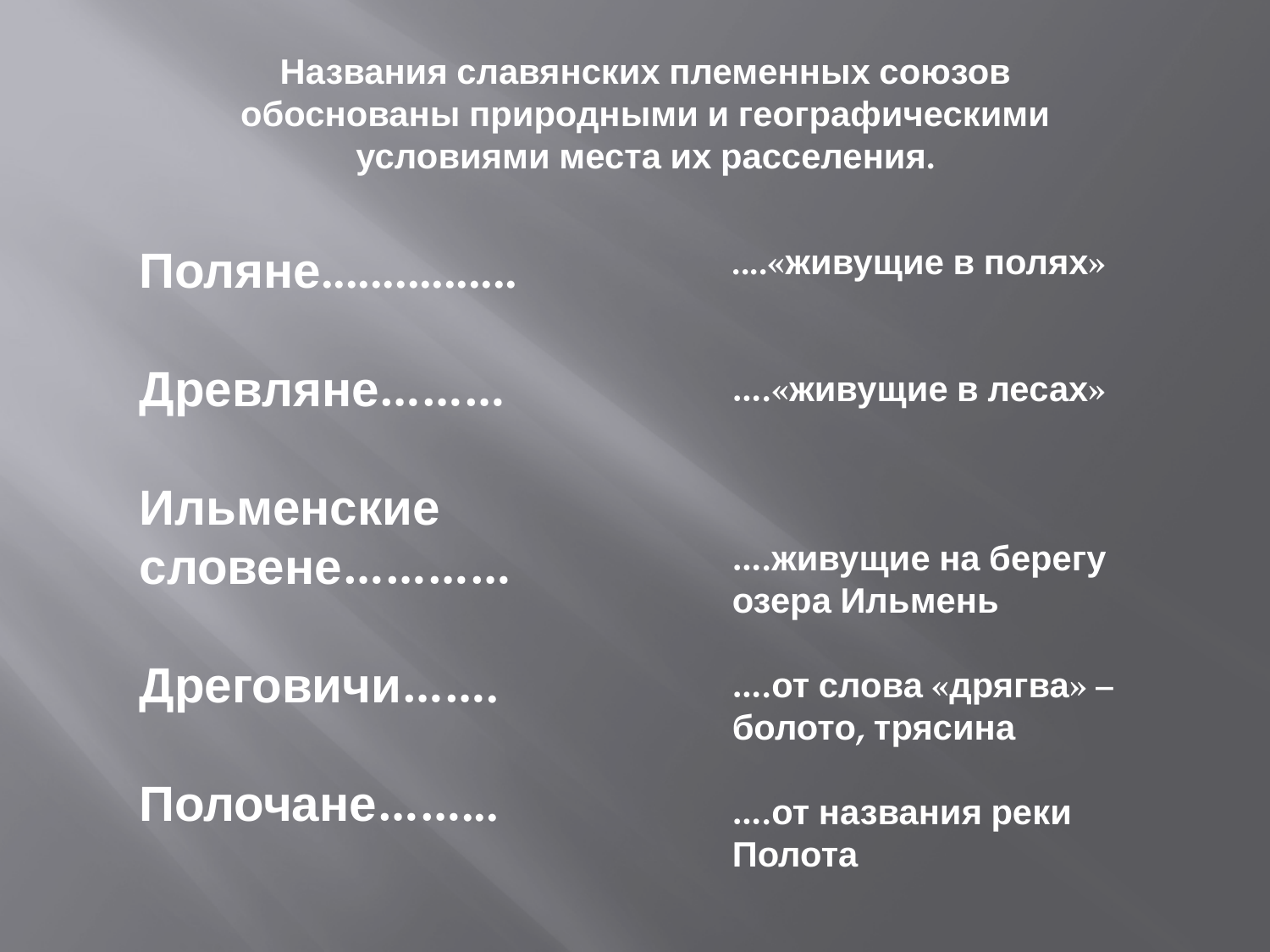

Названия славянских племенных союзов обоснованы природными и географическими условиями места их расселения.
Поляне................

Древляне………

Ильменские словене…………

Дреговичи…….

Полочане……...
....«живущие в полях»

….«живущие в лесах»

….живущие на берегу озера Ильмень

….от слова «дрягва» – болото, трясина

….от названия реки Полота